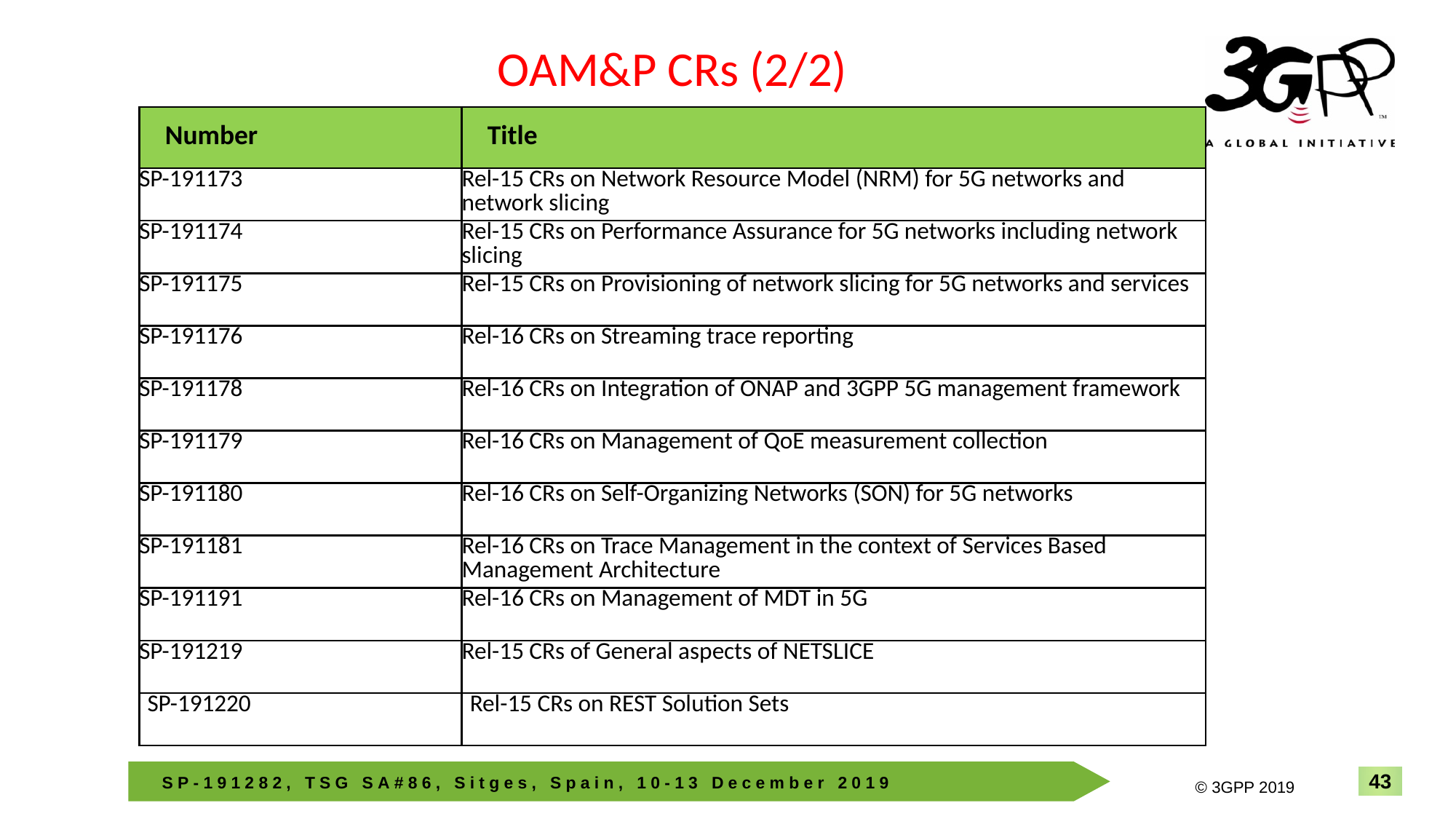

OAM&P CRs (2/2)
| Number | Title |
| --- | --- |
| SP-191173 | Rel-15 CRs on Network Resource Model (NRM) for 5G networks and network slicing |
| SP-191174 | Rel-15 CRs on Performance Assurance for 5G networks including network slicing |
| SP-191175 | Rel-15 CRs on Provisioning of network slicing for 5G networks and services |
| SP-191176 | Rel-16 CRs on Streaming trace reporting |
| SP-191178 | Rel-16 CRs on Integration of ONAP and 3GPP 5G management framework |
| SP-191179 | Rel-16 CRs on Management of QoE measurement collection |
| SP-191180 | Rel-16 CRs on Self-Organizing Networks (SON) for 5G networks |
| SP-191181 | Rel-16 CRs on Trace Management in the context of Services Based Management Architecture |
| SP-191191 | Rel-16 CRs on Management of MDT in 5G |
| SP-191219 | Rel-15 CRs of General aspects of NETSLICE |
| SP-191220 | Rel-15 CRs on REST Solution Sets |